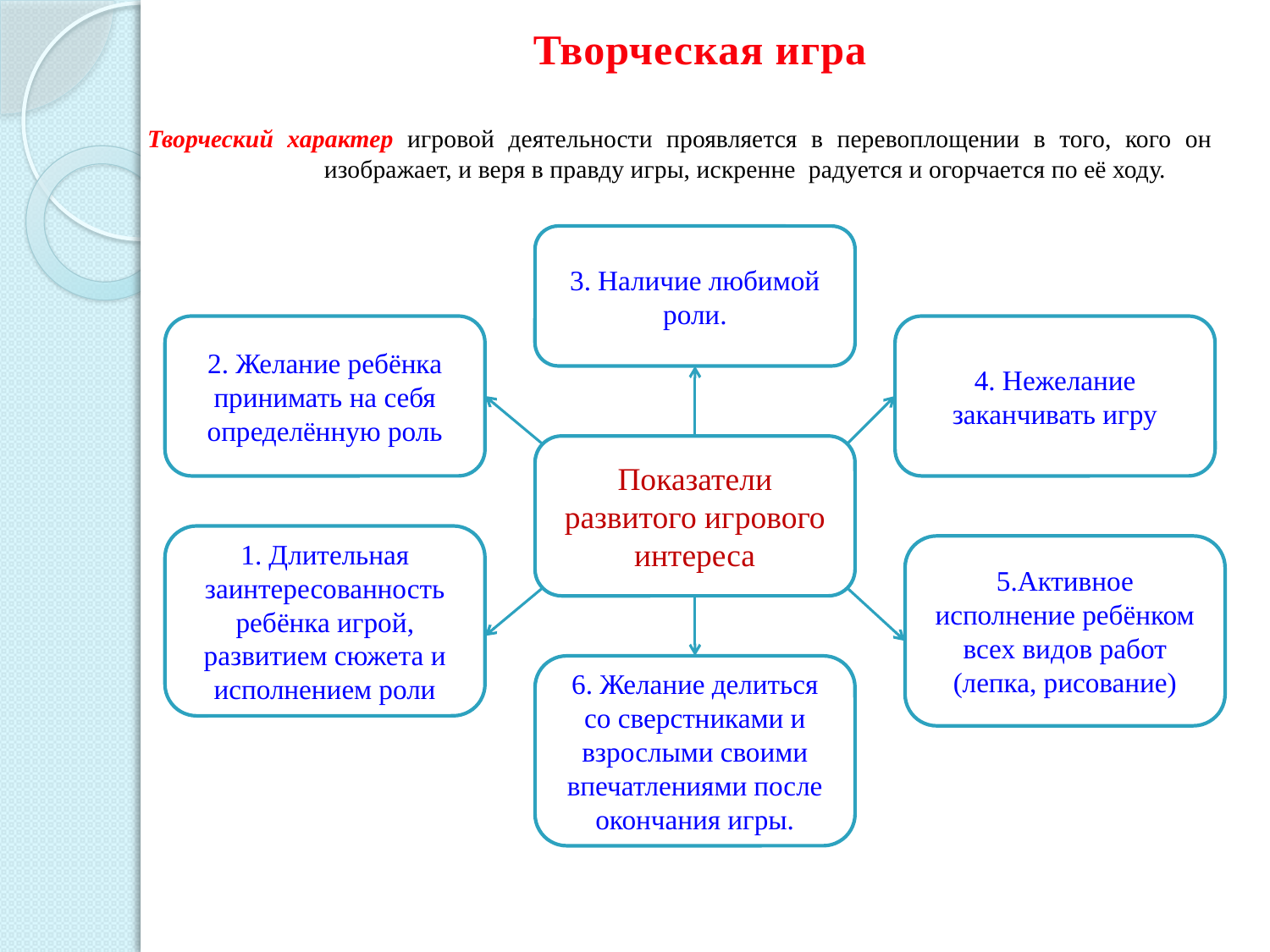

Творческая игра
Творческий характер игровой деятельности проявляется в перевоплощении в того, кого он изображает, и веря в правду игры, искренне  радуется и огорчается по её ходу.
3. Наличие любимой роли.
2. Желание ребёнка принимать на себя определённую роль
4. Нежелание заканчивать игру
Показатели развитого игрового интереса
1. Длительная заинтересованность ребёнка игрой, развитием сюжета и исполнением роли
5.Активное исполнение ребёнком всех видов работ (лепка, рисование)
6. Желание делиться со сверстниками и взрослыми своими впечатлениями после окончания игры.